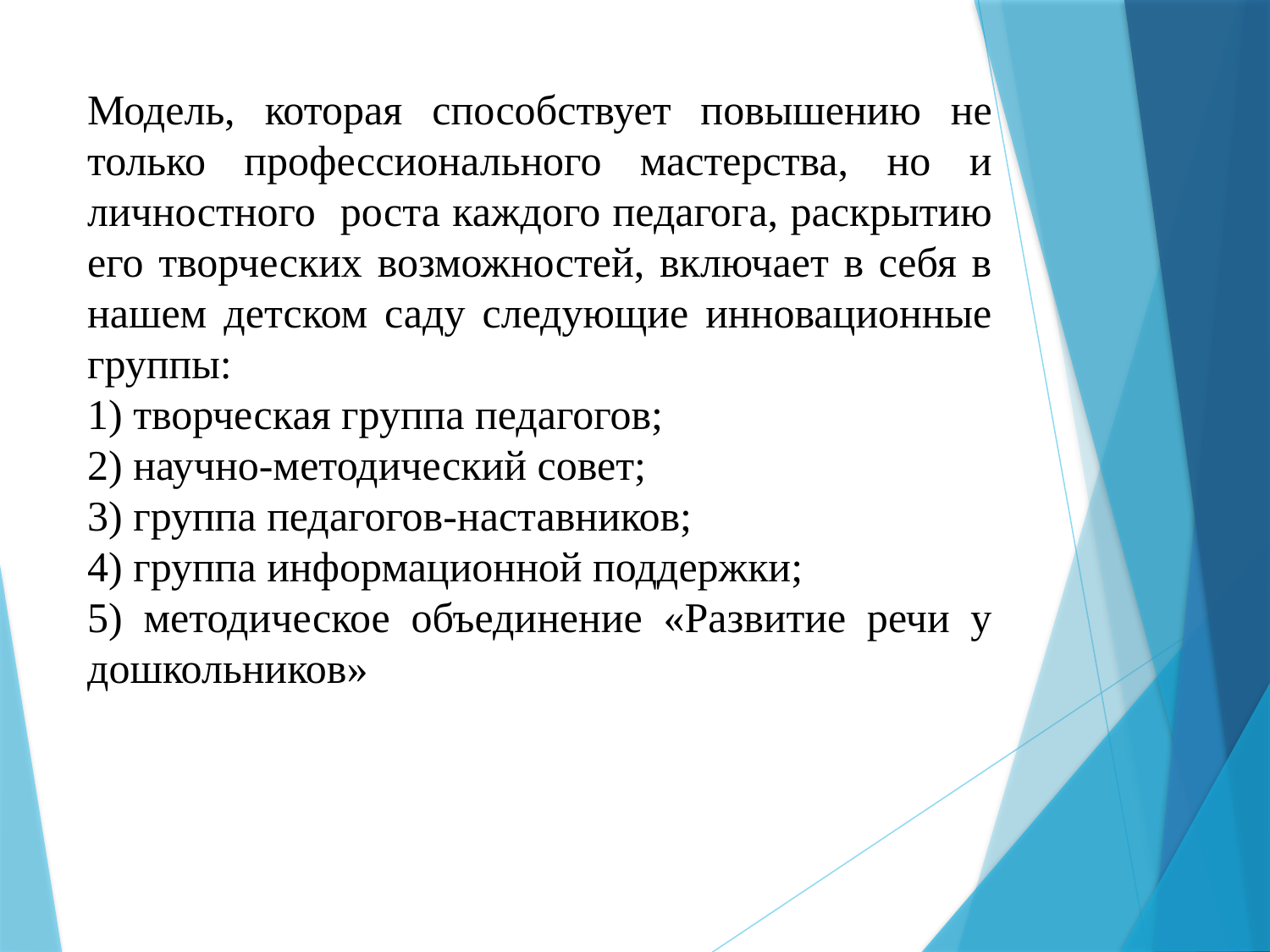

Модель, которая способствует повышению не только профессионального мастерства, но и личностного  роста каждого педагога, раскрытию его творческих возможностей, включает в себя в нашем детском саду следующие инновационные группы:
1) творческая группа педагогов;
2) научно-методический совет;
3) группа педагогов-наставников;
4) группа информационной поддержки;
5) методическое объединение «Развитие речи у дошкольников»